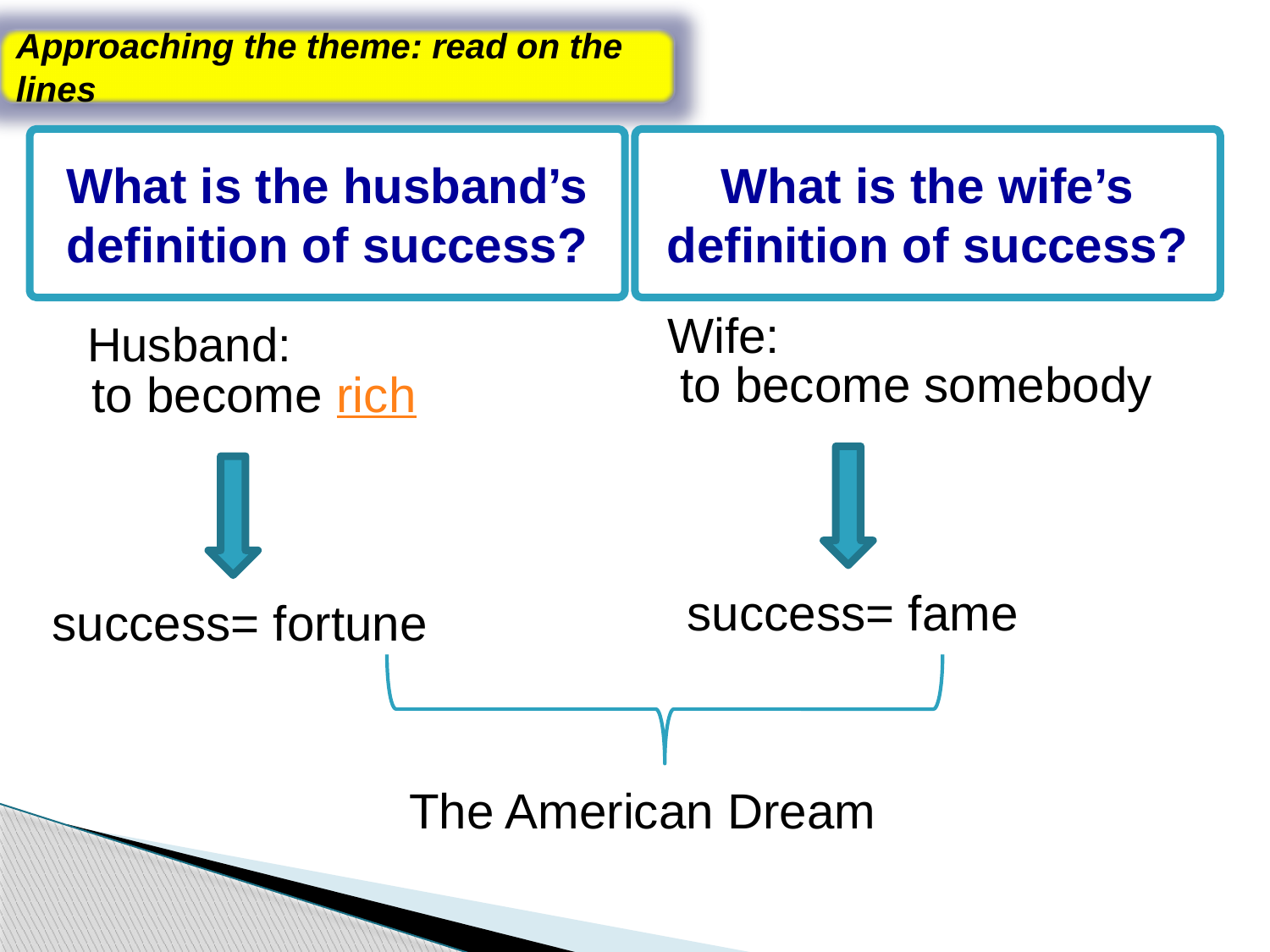

Approaching the theme: read on the lines
What is the husband’s definition of success?
What is the wife’s definition of success?
Wife:
Husband:
to become somebody
to become rich

success= fame

success= fortune
The American Dream